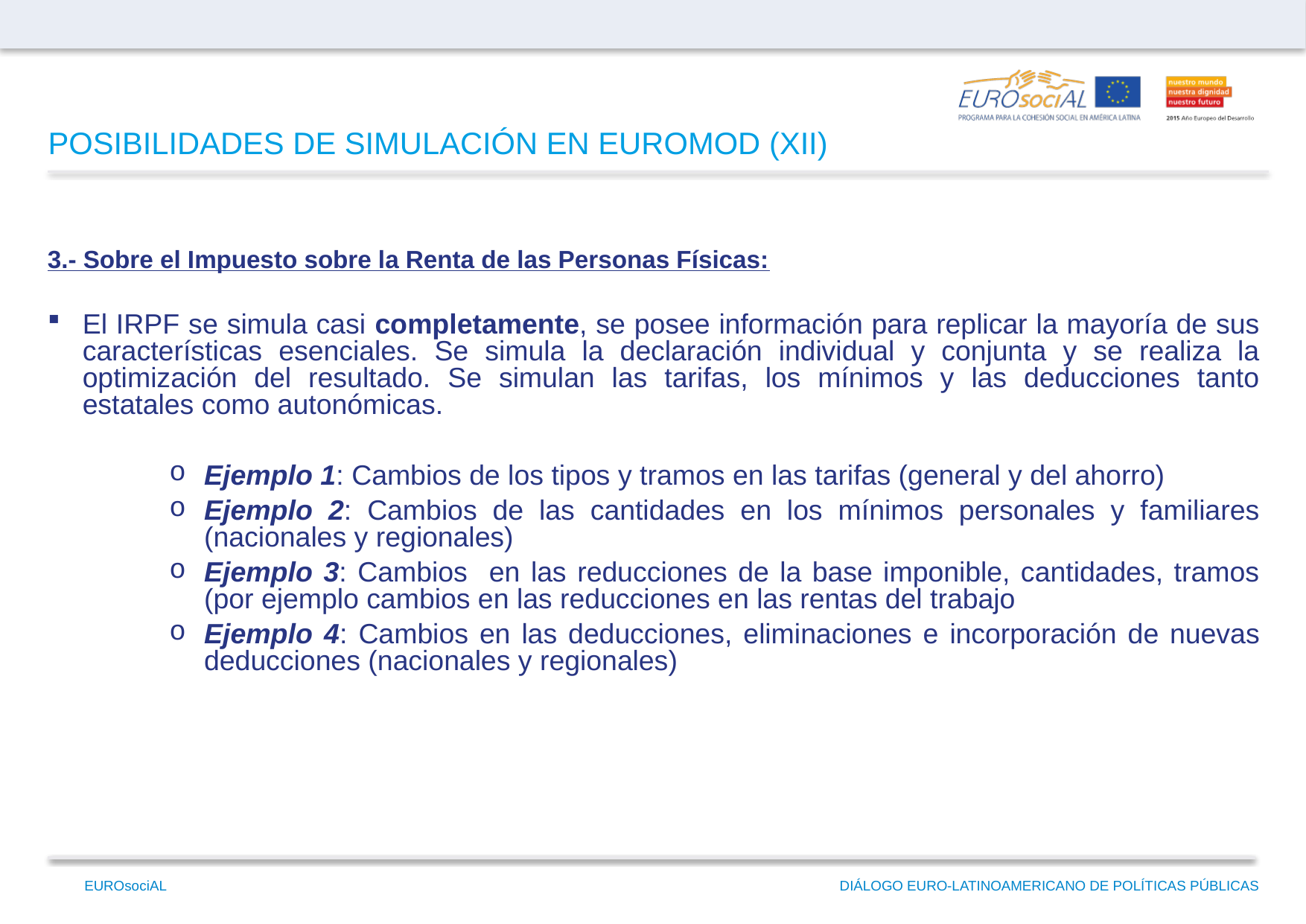

POSIBILIDADES DE SIMULACIÓN EN EUROMOD (XII)

3.- Sobre el Impuesto sobre la Renta de las Personas Físicas:

El IRPF se simula casi completamente, se posee información para replicar la mayoría de sus características esenciales. Se simula la declaración individual y conjunta y se realiza la optimización del resultado. Se simulan las tarifas, los mínimos y las deducciones tanto estatales como autonómicas.

Ejemplo 1: Cambios de los tipos y tramos en las tarifas (general y del ahorro)
Ejemplo 2: Cambios de las cantidades en los mínimos personales y familiares (nacionales y regionales)
Ejemplo 3: Cambios  en las reducciones de la base imponible, cantidades, tramos (por ejemplo cambios en las reducciones en las rentas del trabajo
Ejemplo 4: Cambios en las deducciones, eliminaciones e incorporación de nuevas deducciones (nacionales y regionales)